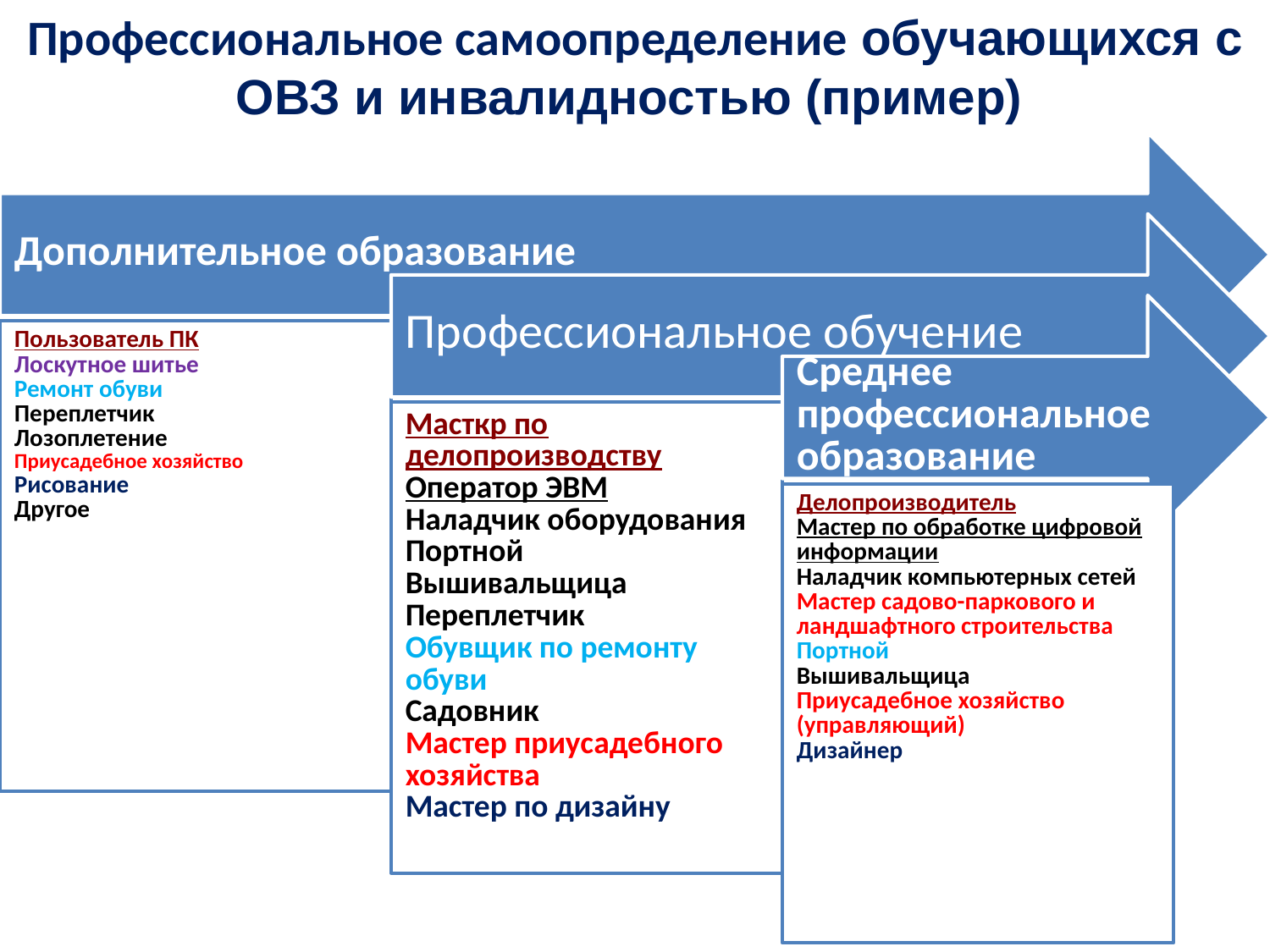

Профессиональное самоопределение обучающихся с ОВЗ и инвалидностью (пример)
Дополнительное образование
Пользователь ПК
Лоскутное шитье
Ремонт обуви
Переплетчик
Лозоплетение
Приусадебное хозяйство
Рисование
Другое
Профессиональное обучение
Масткр по делопроизводству
Оператор ЭВМ
Наладчик оборудования
Портной
Вышивальщица
Переплетчик
Обувщик по ремонту обуви
Садовник
Мастер приусадебного хозяйства
Мастер по дизайну
Среднее профессиональное образование
Делопроизводитель
Мастер по обработке цифровой информации
Наладчик компьютерных сетей
Мастер садово-паркового и ландшафтного строительства
Портной
Вышивальщица
Приусадебное хозяйство (управляющий)
Дизайнер